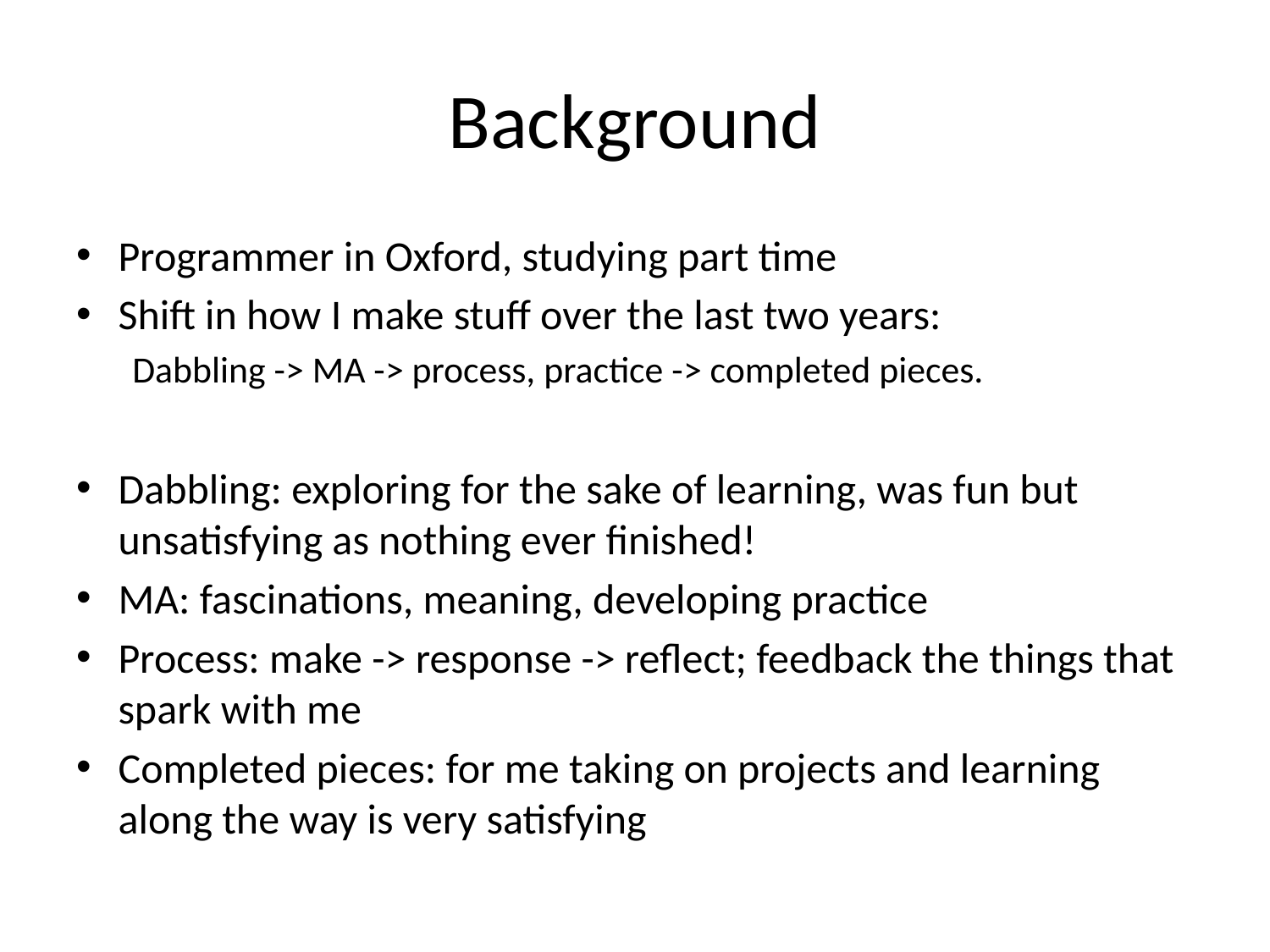

# Background
Programmer in Oxford, studying part time
Shift in how I make stuff over the last two years:
Dabbling -> MA -> process, practice -> completed pieces.

Dabbling: exploring for the sake of learning, was fun but unsatisfying as nothing ever finished!
MA: fascinations, meaning, developing practice
Process: make -> response -> reflect; feedback the things that spark with me
Completed pieces: for me taking on projects and learning along the way is very satisfying